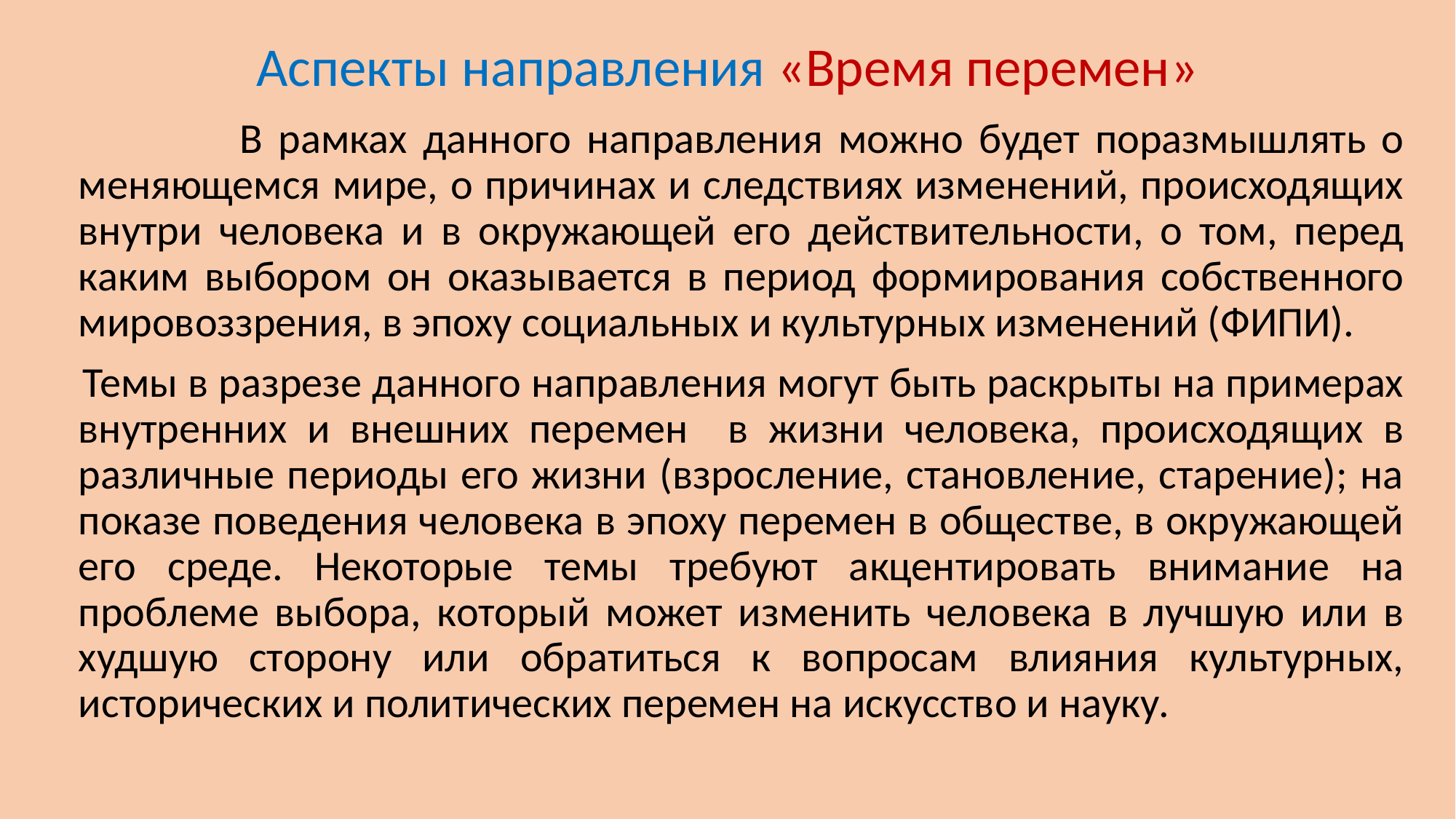

# Аспекты направления «Время перемен»
            В рамках данного направления можно будет поразмышлять о меняющемся мире, о причинах и следствиях изменений, происходящих внутри человека и в окружающей его действительности, о том, перед каким выбором он оказывается в период формирования собственного мировоззрения, в эпоху социальных и культурных изменений (ФИПИ).
   Темы в разрезе данного направления могут быть раскрыты на примерах внутренних и внешних перемен  в жизни человека, происходящих в различные периоды его жизни (взросление, становление, старение); на показе поведения человека в эпоху перемен в обществе, в окружающей его среде. Некоторые темы требуют акцентировать внимание на проблеме выбора, который может изменить человека в лучшую или в худшую сторону или обратиться к вопросам влияния культурных, исторических и политических перемен на искусство и науку.